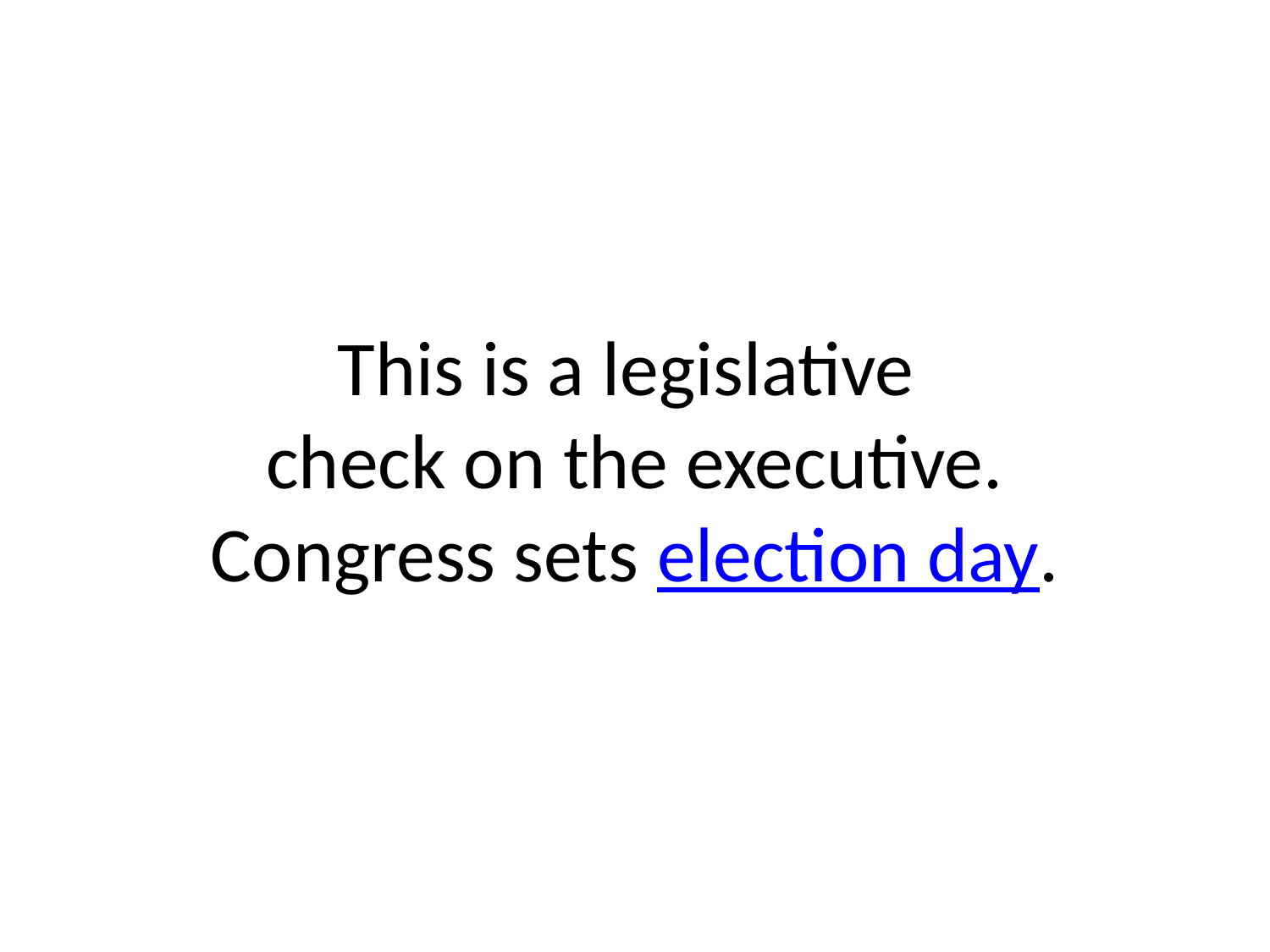

# This is a legislative check on the executive. Congress sets election day.